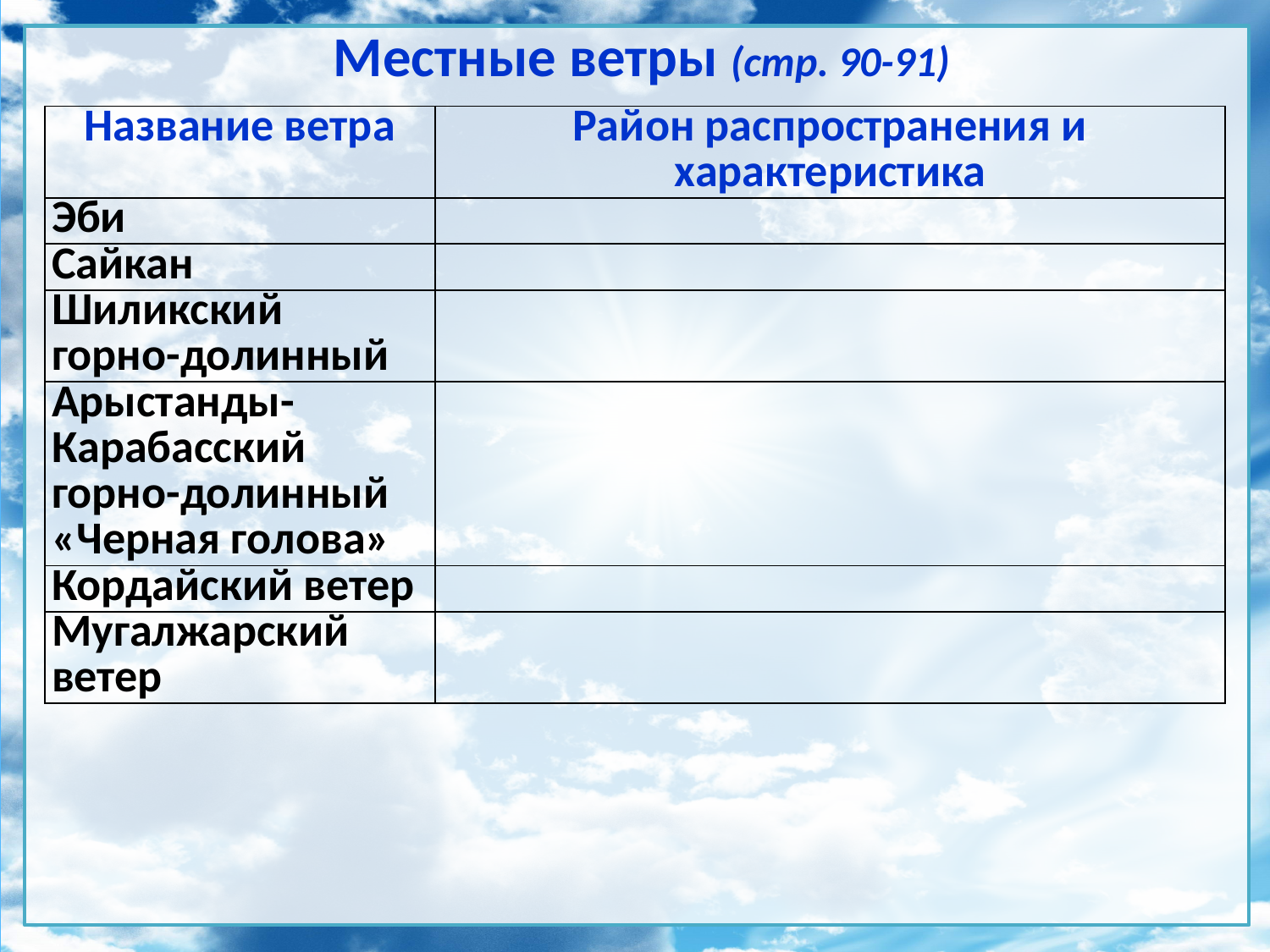

# Местные ветры (стр. 90-91)
| Название ветра | Район распространения и характеристика |
| --- | --- |
| Эби |  |
| Сайкан |  |
| Шиликский горно-долинный |  |
| Арыстанды-Карабасский горно-долинный «Черная голова» |  |
| Кордайский ветер |  |
| Мугалжарский ветер |  |